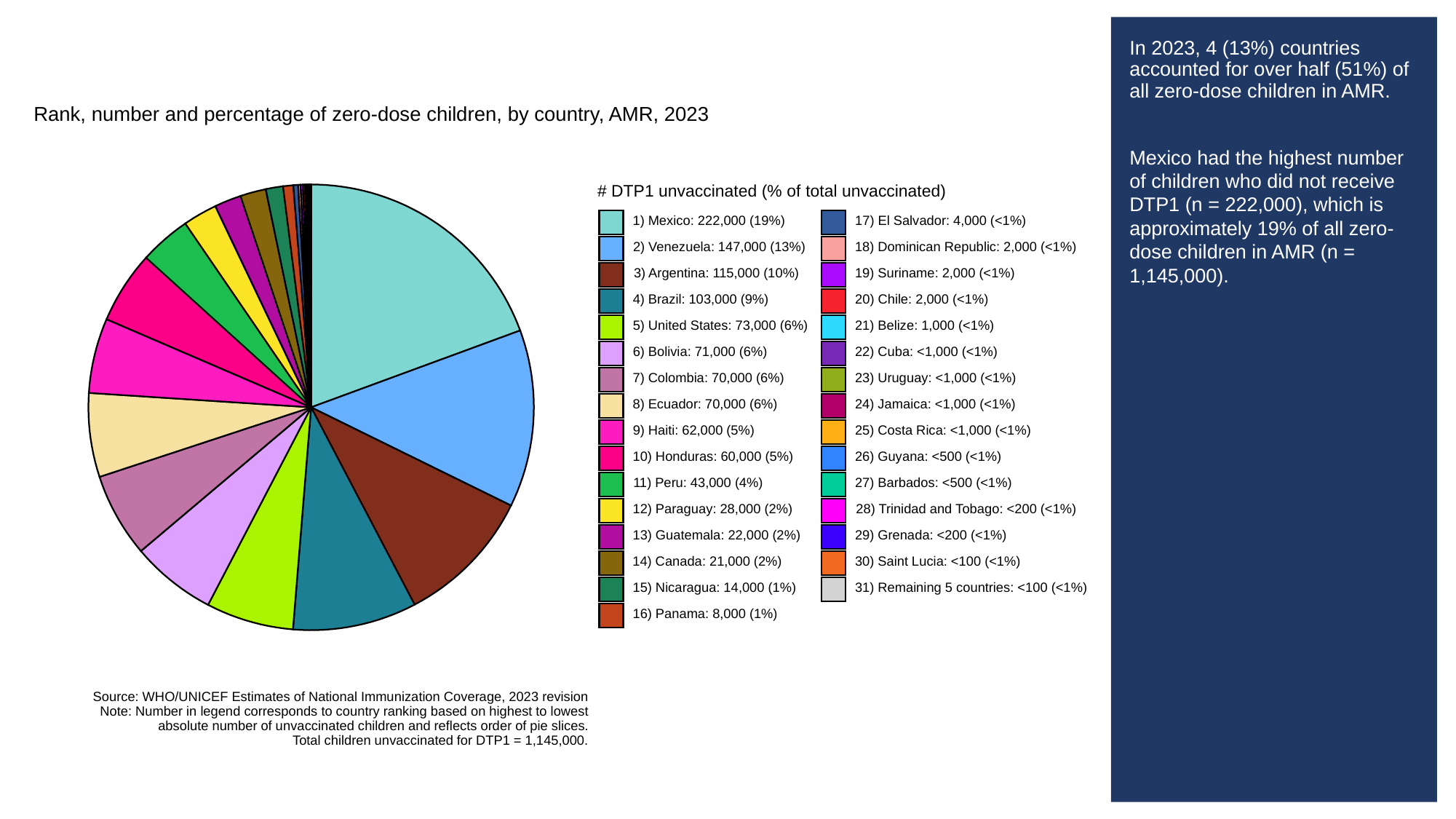

# In 2023, 4 (13%) countries accounted for over half (51%) of all zero-dose children in AMR.

Mexico had the highest number of children who did not receive DTP1 (n = 222,000), which is approximately 19% of all zero-dose children in AMR (n = 1,145,000).

Rank, number and percentage of zero-dose children, by country, AMR, 2023
# DTP1 unvaccinated (% of total unvaccinated)

1) Mexico: 222,000 (19%)
17) El Salvador: 4,000 (<1%)

2) Venezuela: 147,000 (13%)
18) Dominican Republic: 2,000 (<1%)

3) Argentina: 115,000 (10%)
19) Suriname: 2,000 (<1%)

4) Brazil: 103,000 (9%)
20) Chile: 2,000 (<1%)

5) United States: 73,000 (6%)
21) Belize: 1,000 (<1%)

6) Bolivia: 71,000 (6%)
22) Cuba: <1,000 (<1%)

7) Colombia: 70,000 (6%)
23) Uruguay: <1,000 (<1%)

8) Ecuador: 70,000 (6%)
24) Jamaica: <1,000 (<1%)

9) Haiti: 62,000 (5%)
25) Costa Rica: <1,000 (<1%)

10) Honduras: 60,000 (5%)
26) Guyana: <500 (<1%)

11) Peru: 43,000 (4%)
27) Barbados: <500 (<1%)

12) Paraguay: 28,000 (2%)
28) Trinidad and Tobago: <200 (<1%)

13) Guatemala: 22,000 (2%)
29) Grenada: <200 (<1%)

14) Canada: 21,000 (2%)
30) Saint Lucia: <100 (<1%)

15) Nicaragua: 14,000 (1%)
31) Remaining 5 countries: <100 (<1%)

16) Panama: 8,000 (1%)
Source: WHO/UNICEF Estimates of National Immunization Coverage, 2023 revision
Note: Number in legend corresponds to country ranking based on highest to lowest
absolute number of unvaccinated children and reflects order of pie slices.
Total children unvaccinated for DTP1 = 1,145,000.